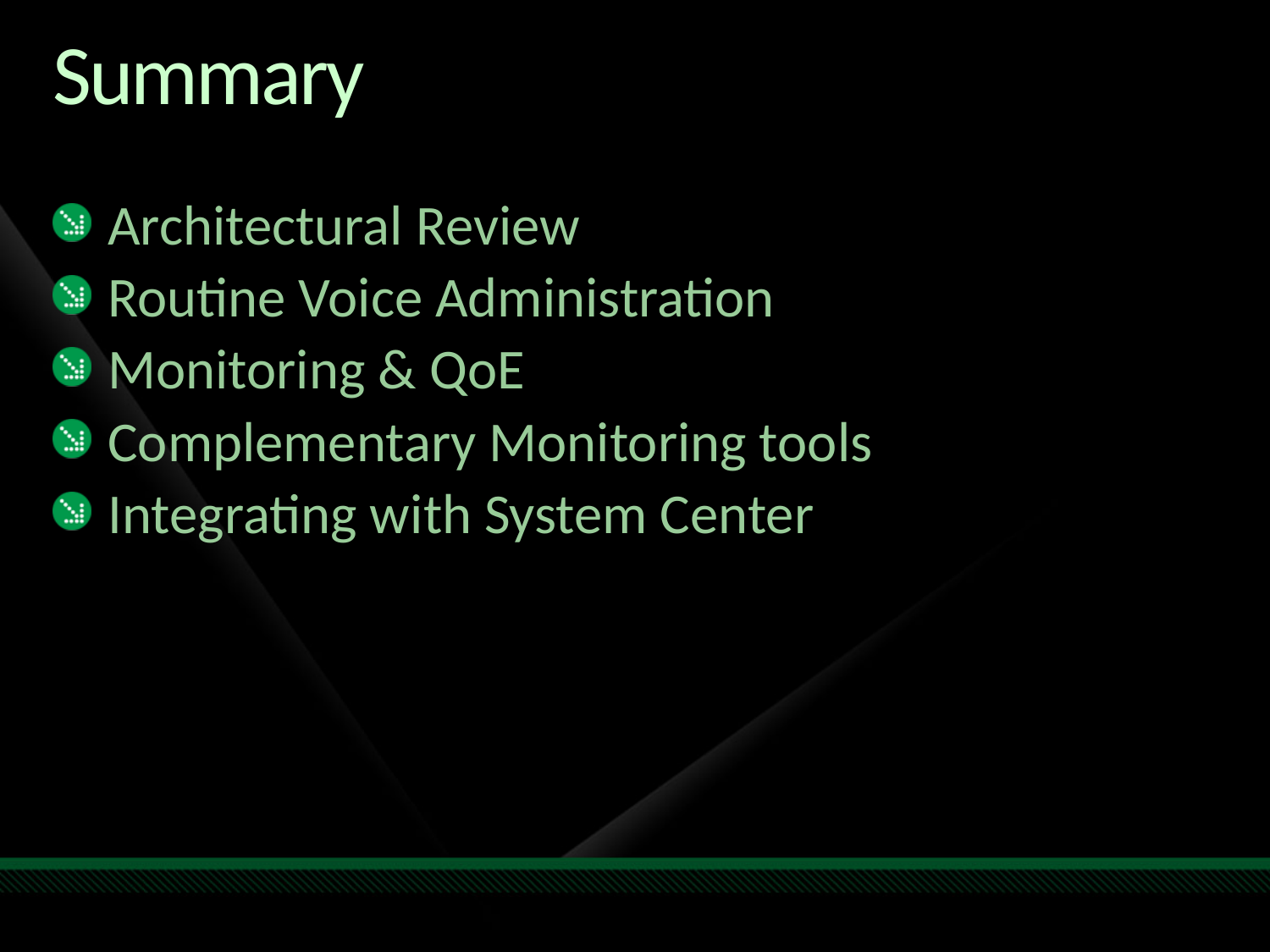

# Summary
Architectural Review
Routine Voice Administration
Monitoring & QoE
Complementary Monitoring tools
Integrating with System Center